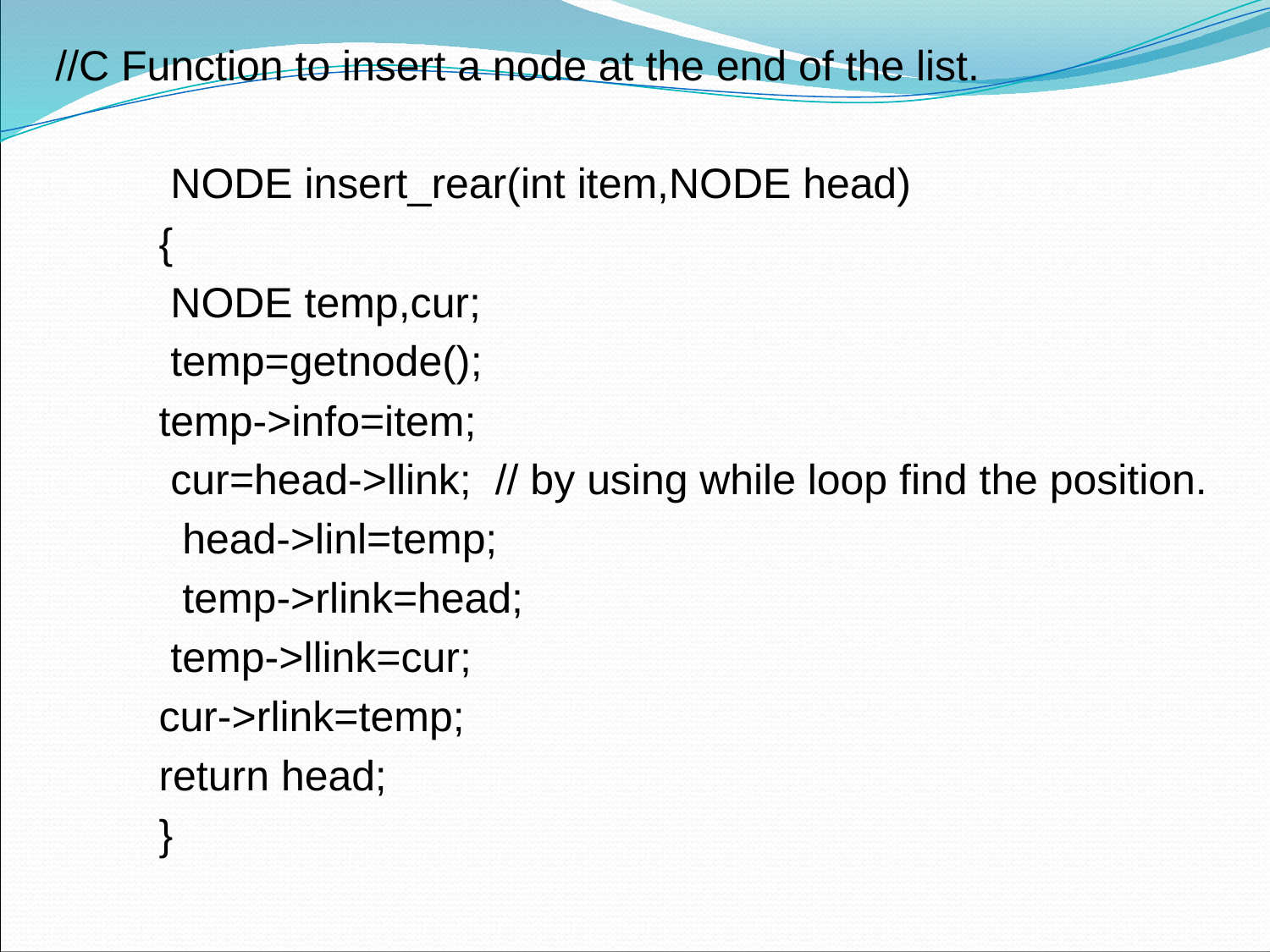

//C Function to insert a node at the end of the list.

	 NODE insert_rear(int item,NODE head)
	{
	 NODE temp,cur;
	 temp=getnode();
	temp->info=item;
	 cur=head->llink;  // by using while loop find the position.
	  head->linl=temp;
	  temp->rlink=head;
	 temp->llink=cur;
	cur->rlink=temp;
	return head;
	}

#